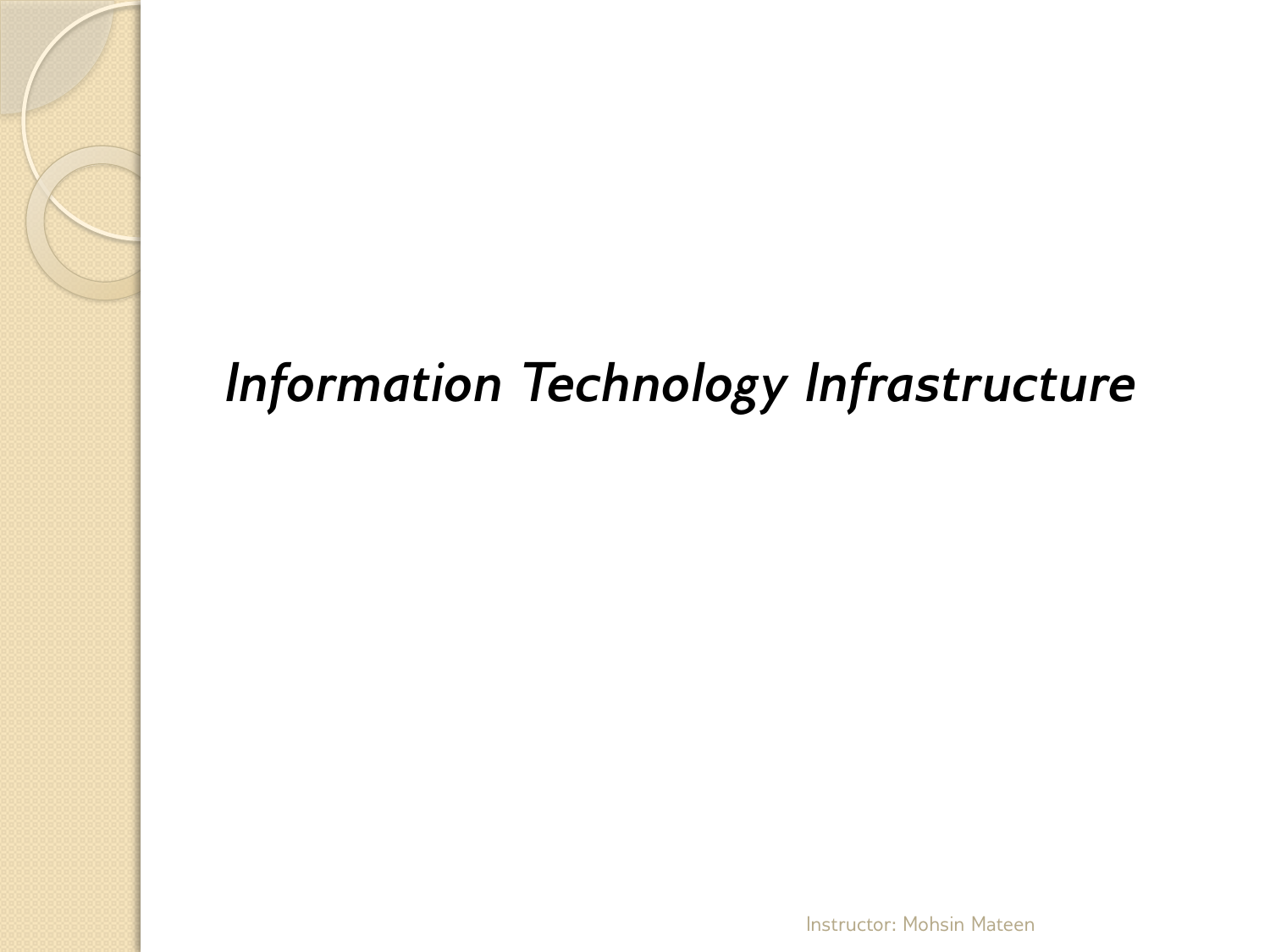

#

Information Technology Infrastructure
Instructor: Mohsin Mateen